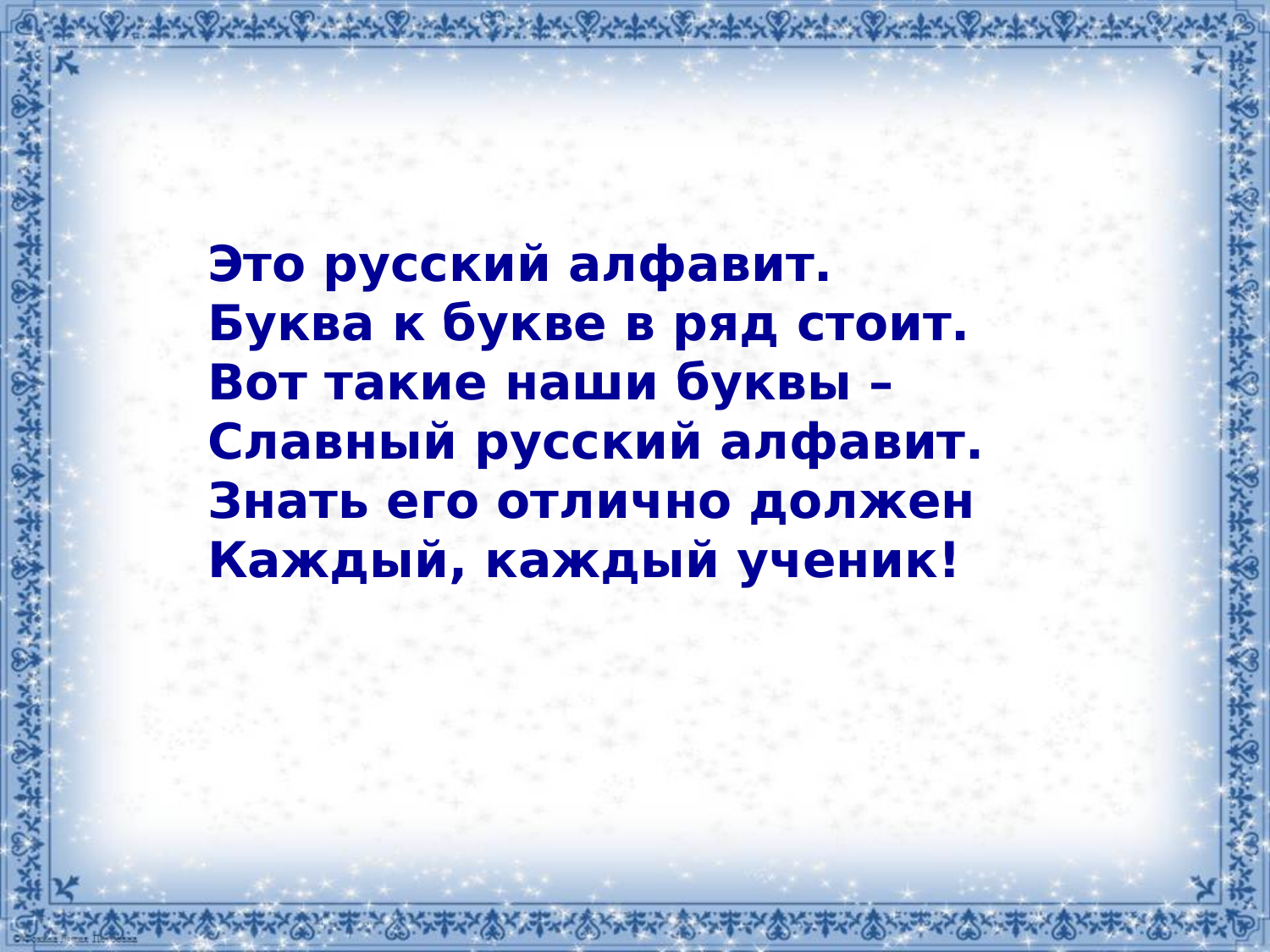

Это русский алфавит.
Буква к букве в ряд стоит.
Вот такие наши буквы –
Славный русский алфавит.
Знать его отлично должен
Каждый, каждый ученик!